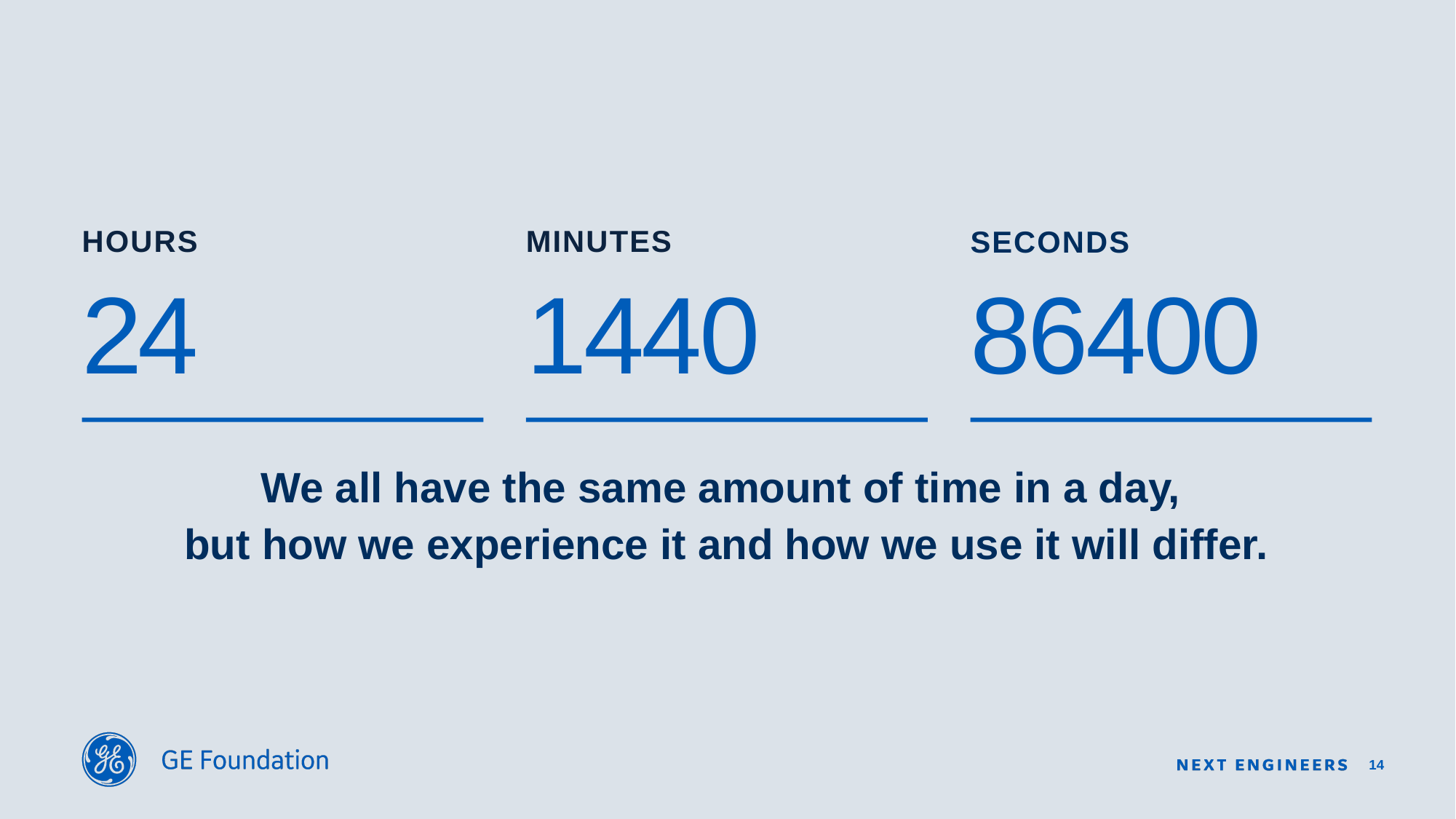

hours
minutes
seconds
24
86400
1440
We all have the same amount of time in a day,
but how we experience it and how we use it will differ.
14